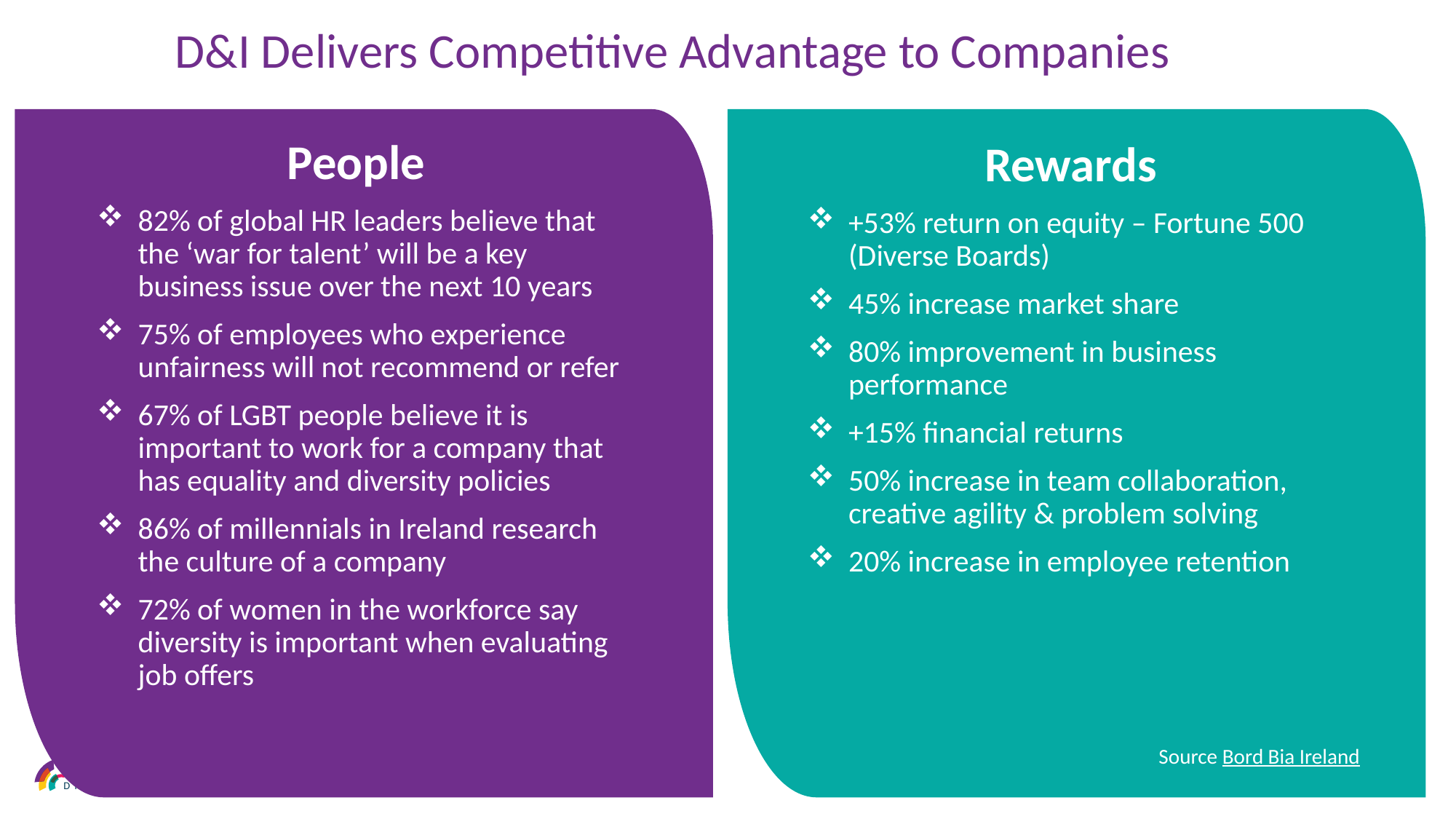

D&I Delivers Competitive Advantage to Companies
People
82% of global HR leaders believe that the ‘war for talent’ will be a key business issue over the next 10 years
75% of employees who experience unfairness will not recommend or refer
67% of LGBT people believe it is important to work for a company that has equality and diversity policies
86% of millennials in Ireland research the culture of a company
72% of women in the workforce say diversity is important when evaluating job offers
Rewards
+53% return on equity – Fortune 500 (Diverse Boards)
45% increase market share
80% improvement in business performance
+15% financial returns
50% increase in team collaboration, creative agility & problem solving
20% increase in employee retention
Source Bord Bia Ireland